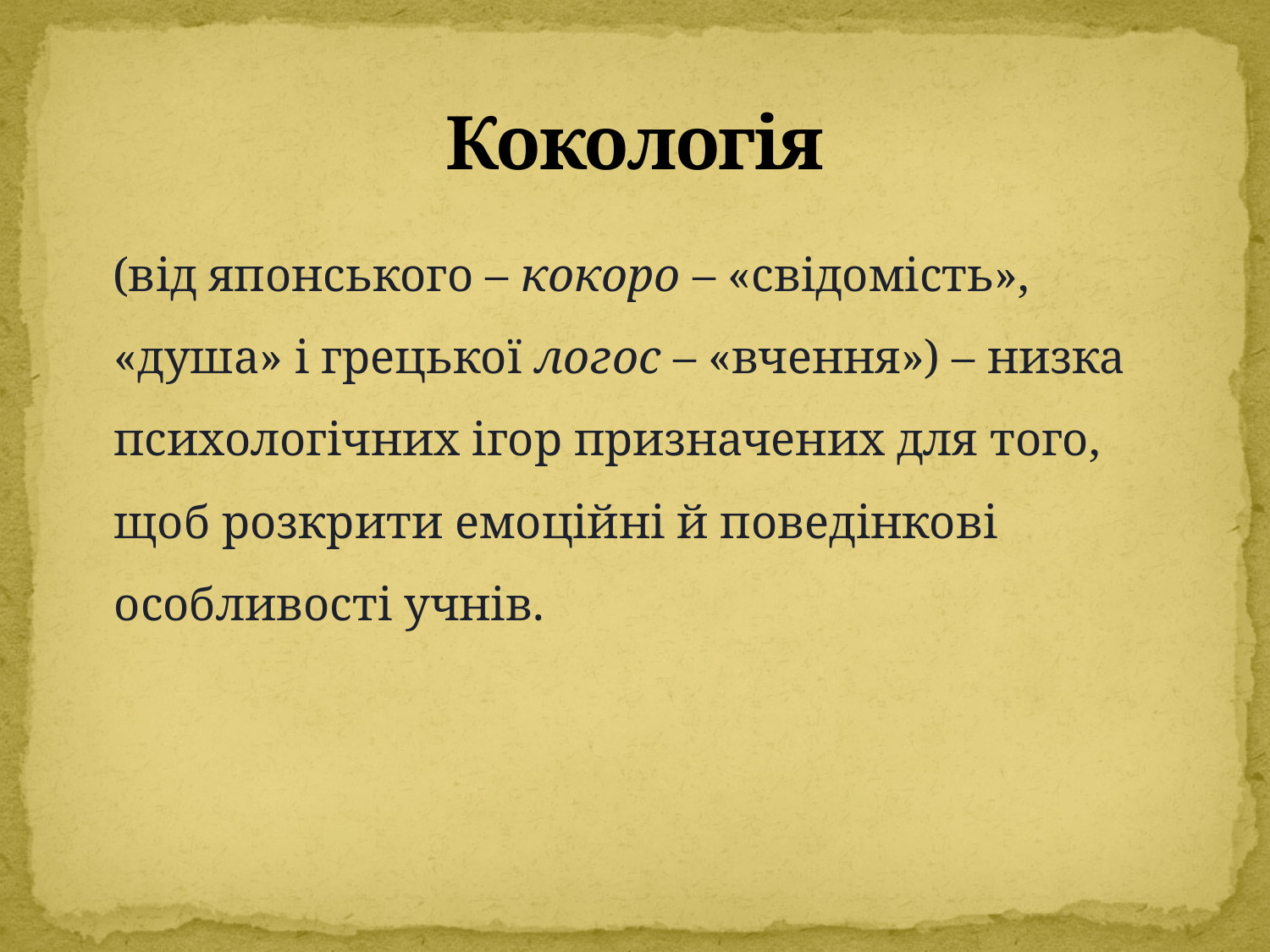

# Кокологія
(від японського – кокоро – «свідомість», «душа» і грецької логос – «вчення») – низка психологічних ігор призначених для того, щоб розкрити емоційні й поведінкові особливості учнів.